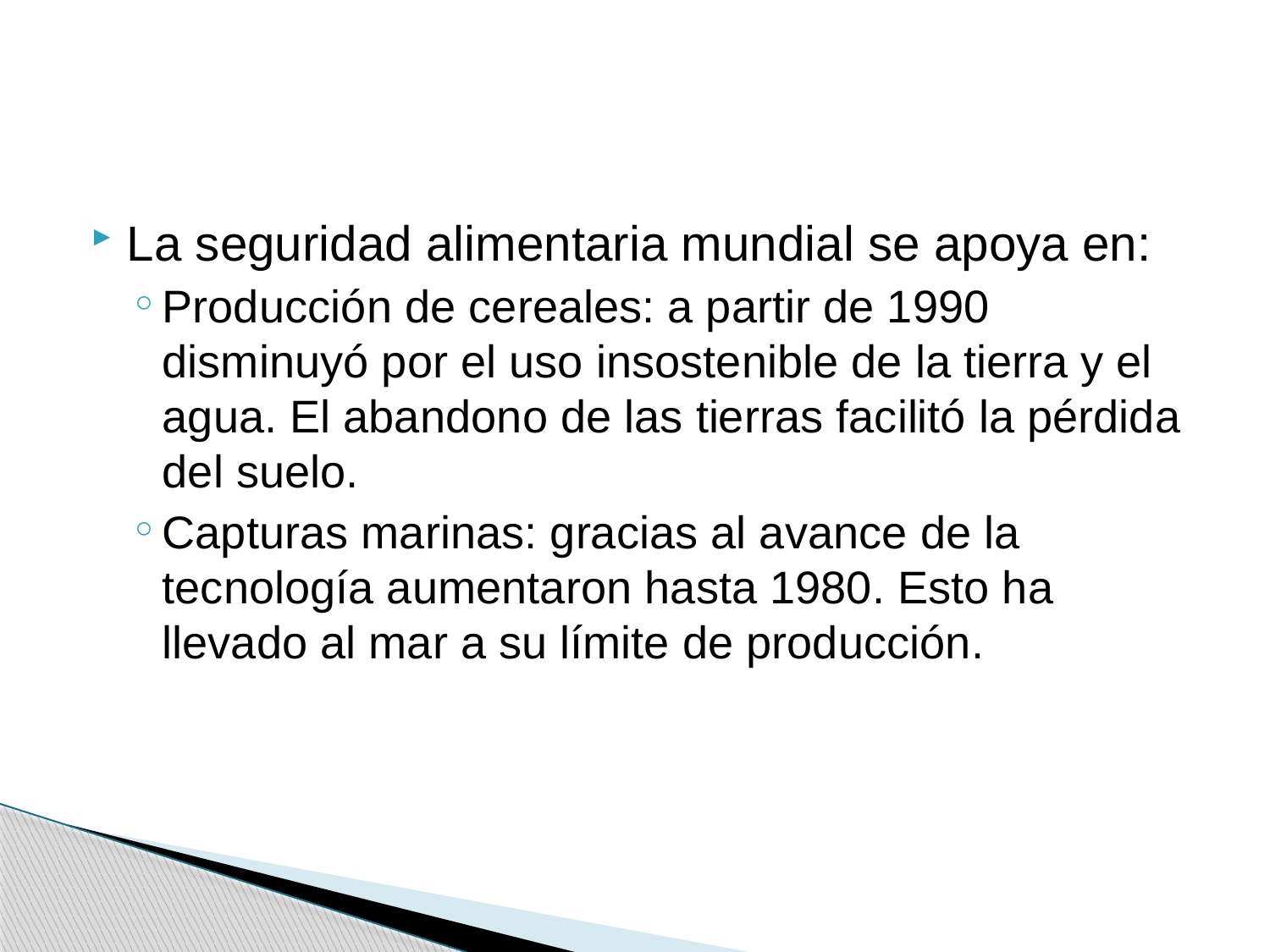

#
La seguridad alimentaria mundial se apoya en:
Producción de cereales: a partir de 1990 disminuyó por el uso insostenible de la tierra y el agua. El abandono de las tierras facilitó la pérdida del suelo.
Capturas marinas: gracias al avance de la tecnología aumentaron hasta 1980. Esto ha llevado al mar a su límite de producción.